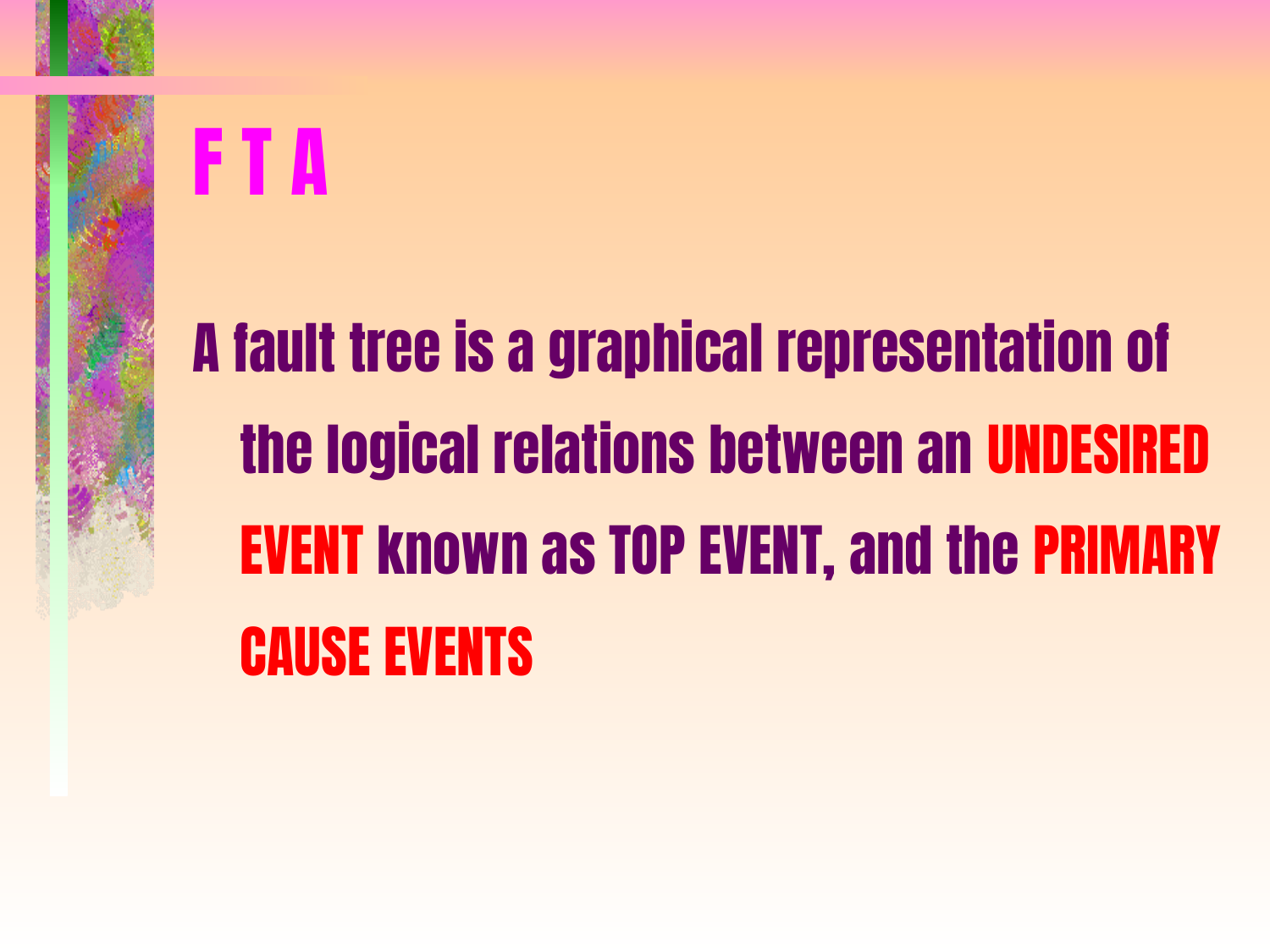

# F T A
A fault tree is a graphical representation of the logical relations between an UNDESIRED EVENT known as TOP EVENT, and the PRIMARY CAUSE EVENTS